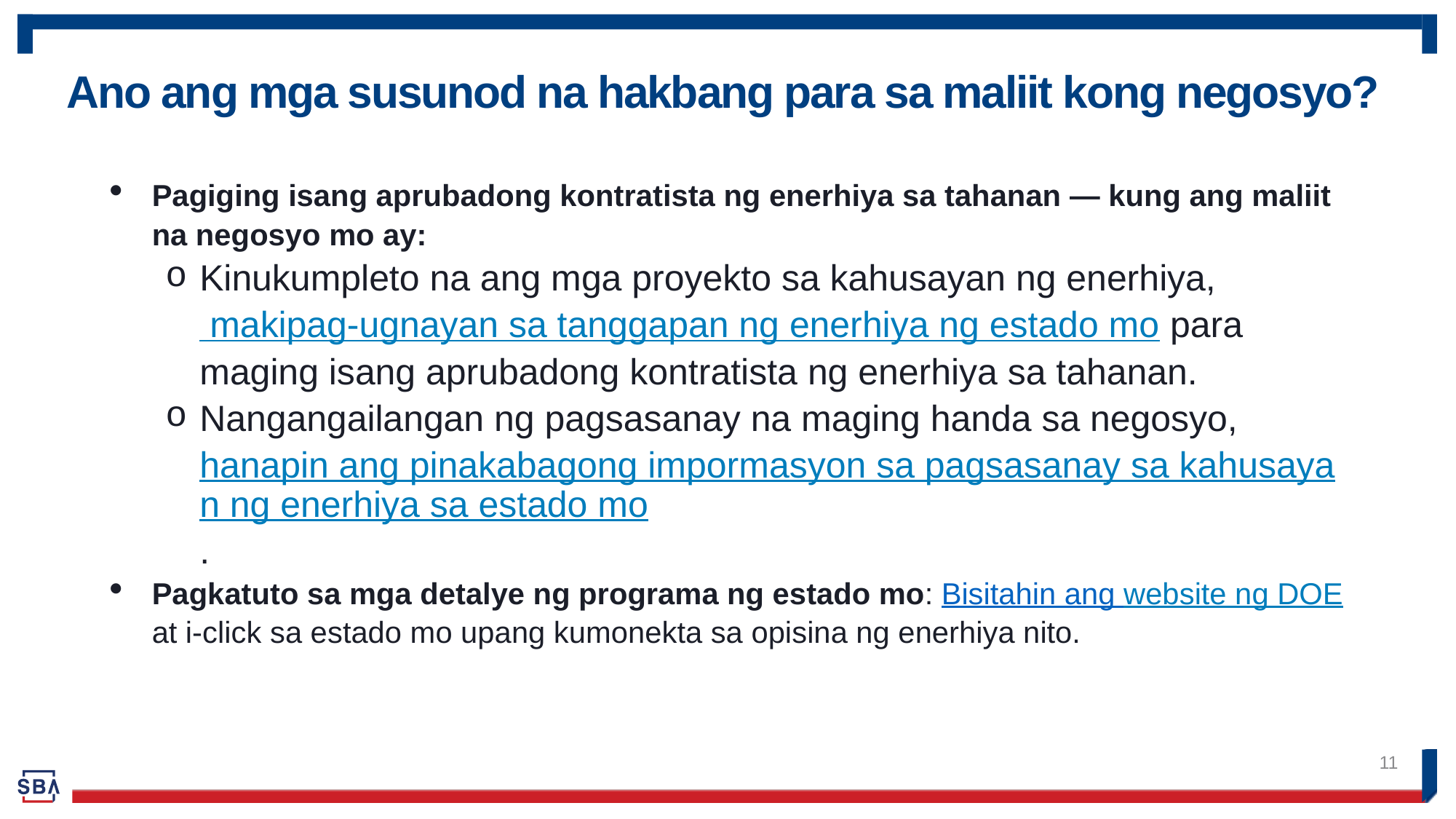

# Ano ang mga susunod na hakbang para sa maliit kong negosyo?
Pagiging isang aprubadong kontratista ng enerhiya sa tahanan — kung ang maliit na negosyo mo ay:
Kinukumpleto na ang mga proyekto sa kahusayan ng enerhiya, makipag-ugnayan sa tanggapan ng enerhiya ng estado mo para maging isang aprubadong kontratista ng enerhiya sa tahanan.
Nangangailangan ng pagsasanay na maging handa sa negosyo, hanapin ang pinakabagong impormasyon sa pagsasanay sa kahusayan ng enerhiya sa estado mo.
Pagkatuto sa mga detalye ng programa ng estado mo: Bisitahin ang website ng DOE at i-click sa estado mo upang kumonekta sa opisina ng enerhiya nito.

11